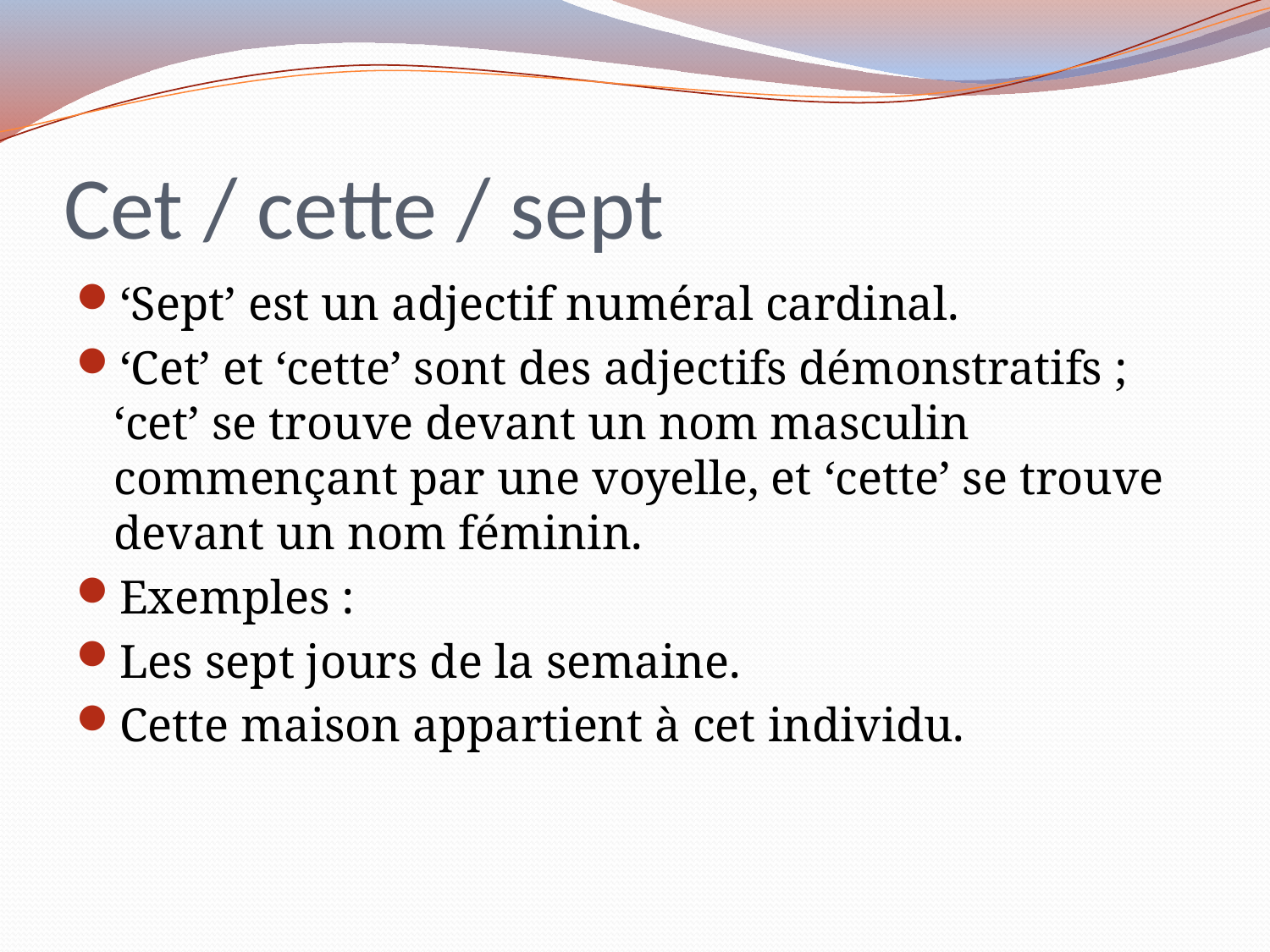

# Cet / cette / sept
‘Sept’ est un adjectif numéral cardinal.
‘Cet’ et ‘cette’ sont des adjectifs démonstratifs ; ‘cet’ se trouve devant un nom masculin commençant par une voyelle, et ‘cette’ se trouve devant un nom féminin.
Exemples :
Les sept jours de la semaine.
Cette maison appartient à cet individu.